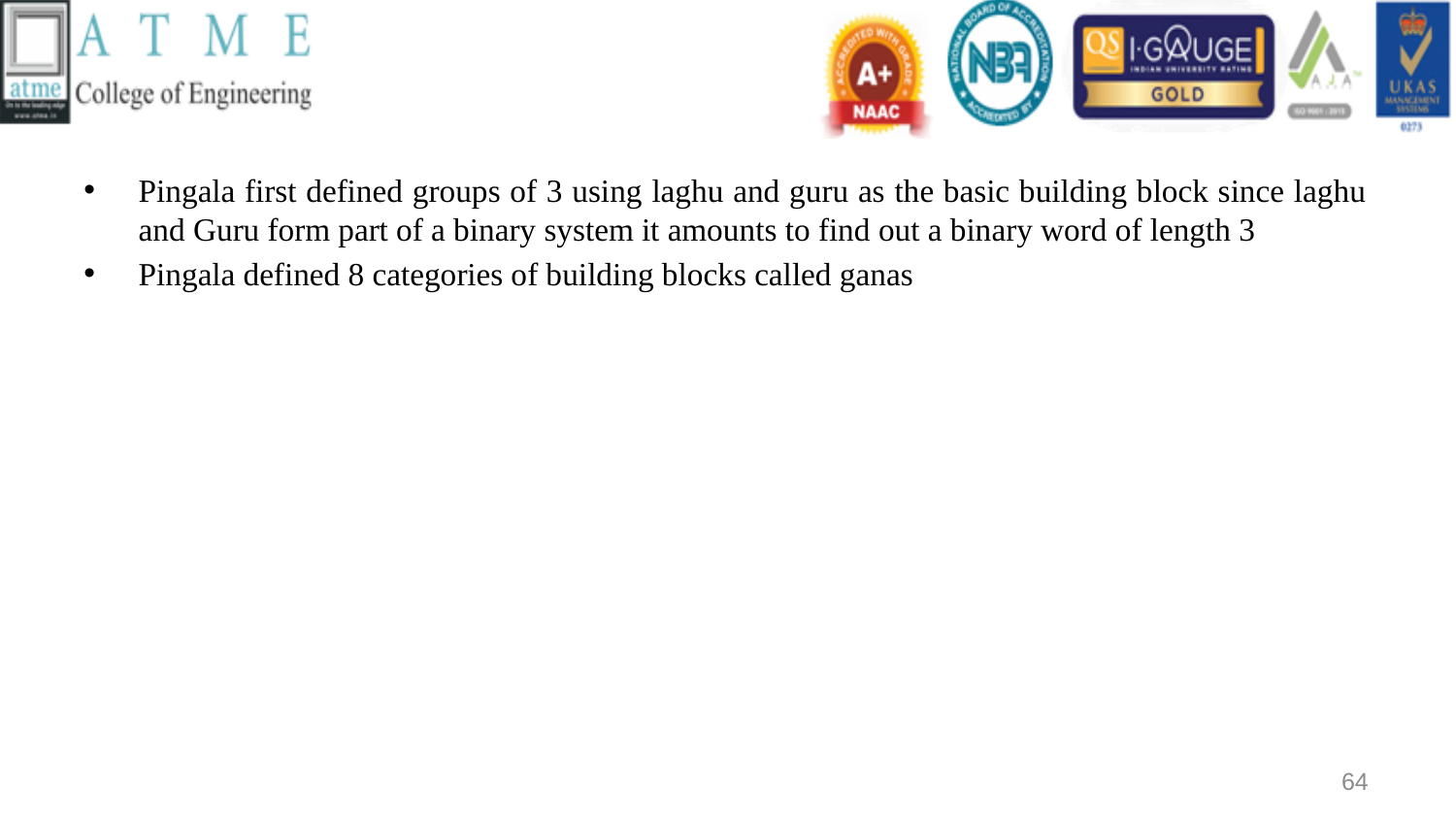

Pingala first defined groups of 3 using laghu and guru as the basic building block since laghu and Guru form part of a binary system it amounts to find out a binary word of length 3
Pingala defined 8 categories of building blocks called ganas
64